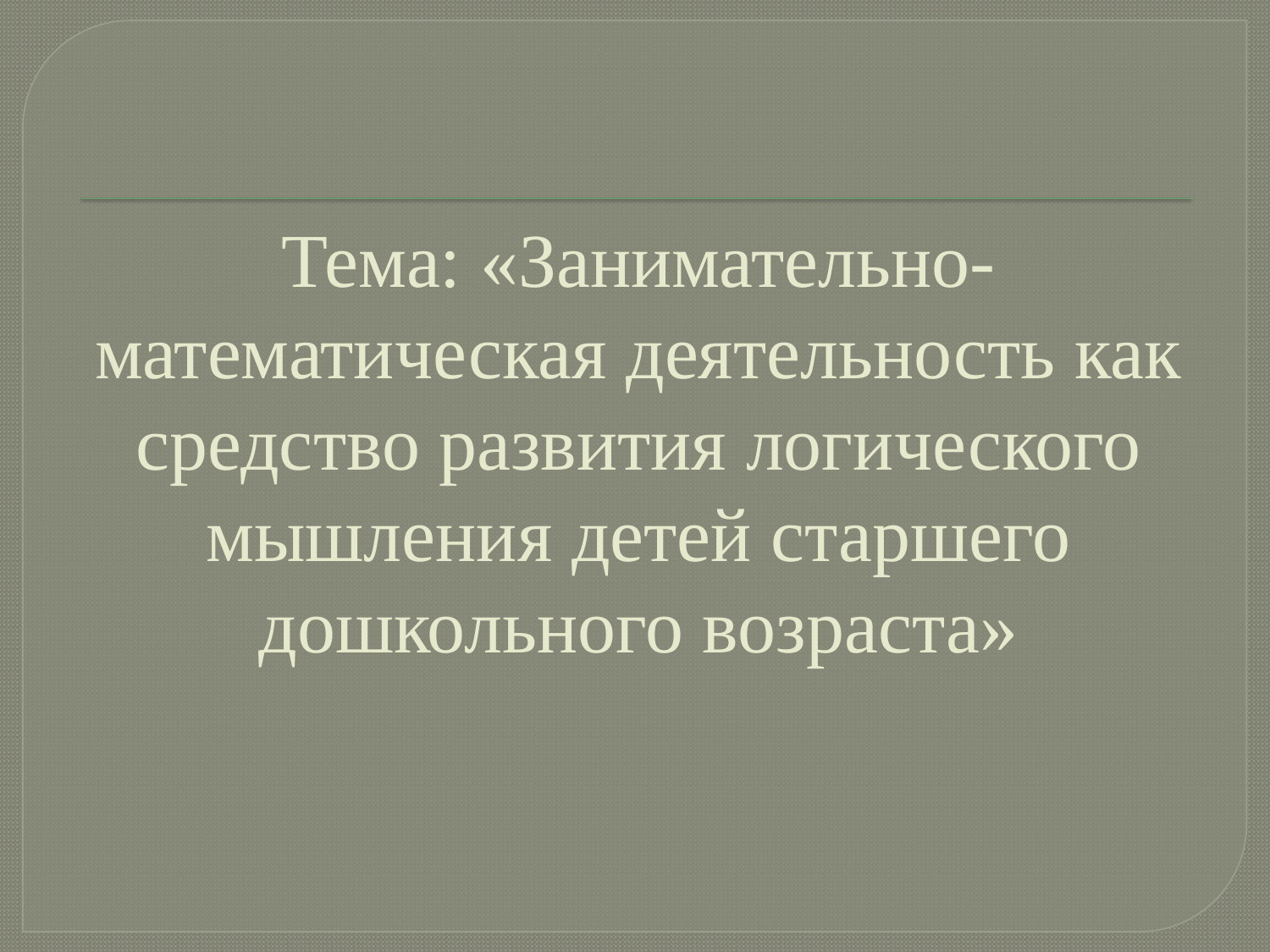

# Тема: «Занимательно-математическая деятельность как средство развития логического мышления детей старшего дошкольного возраста»